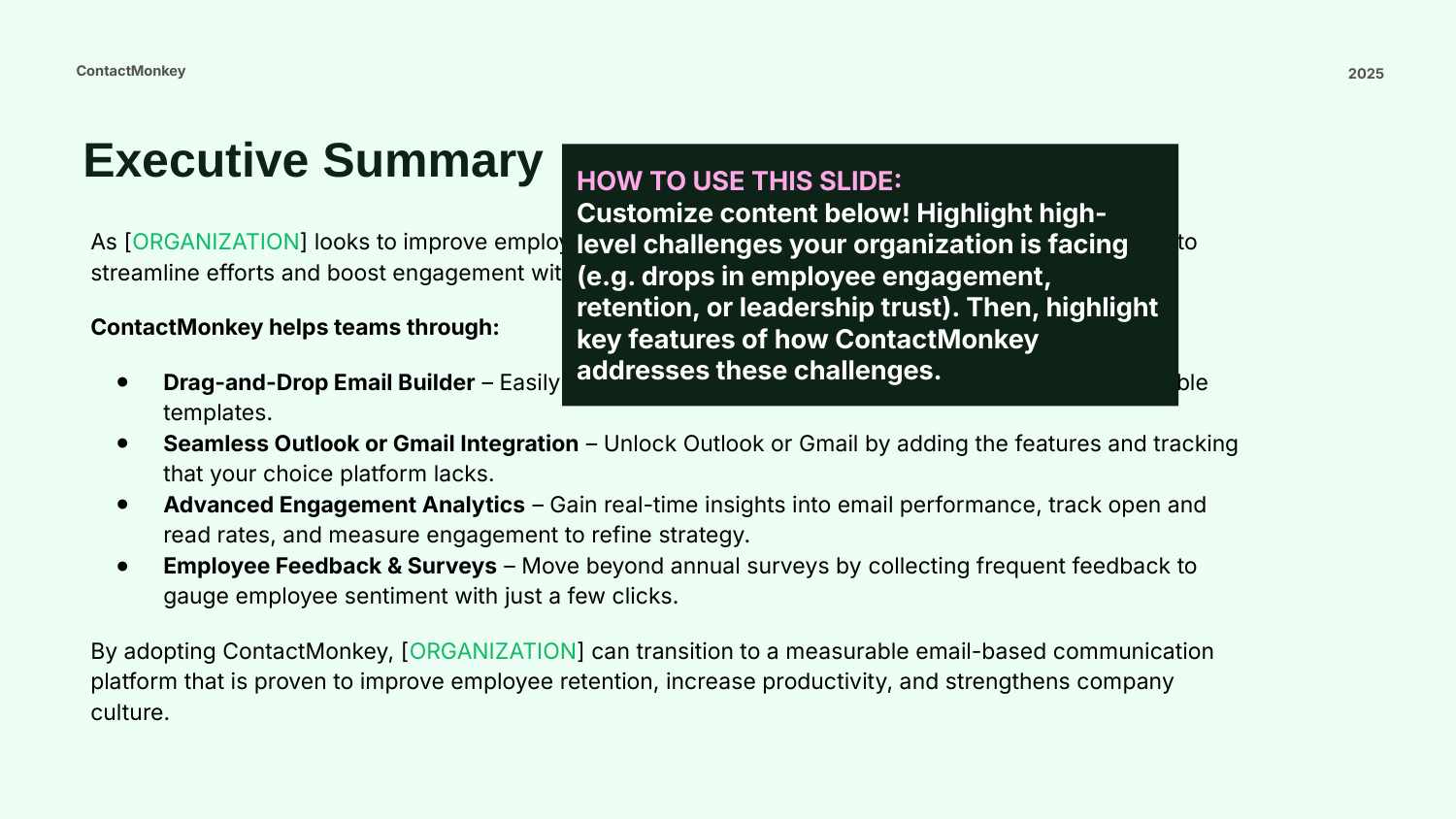

2025
# Executive Summary
HOW TO USE THIS SLIDE:
Customize content below! Highlight high-level challenges your organization is facing (e.g. drops in employee engagement, retention, or leadership trust). Then, highlight key features of how ContactMonkey addresses these challenges.
As [ORGANIZATION] looks to improve employee morale during ongoing change, there's an opportunity to streamline efforts and boost engagement with a structured, measurable approach.
ContactMonkey helps teams through:
Drag-and-Drop Email Builder – Easily design visually engaging, on-brand emails with customizable templates.
Seamless Outlook or Gmail Integration – Unlock Outlook or Gmail by adding the features and tracking that your choice platform lacks.
Advanced Engagement Analytics – Gain real-time insights into email performance, track open and read rates, and measure engagement to refine strategy.
Employee Feedback & Surveys – Move beyond annual surveys by collecting frequent feedback to gauge employee sentiment with just a few clicks.
By adopting ContactMonkey, [ORGANIZATION] can transition to a measurable email-based communication platform that is proven to improve employee retention, increase productivity, and strengthens company culture.